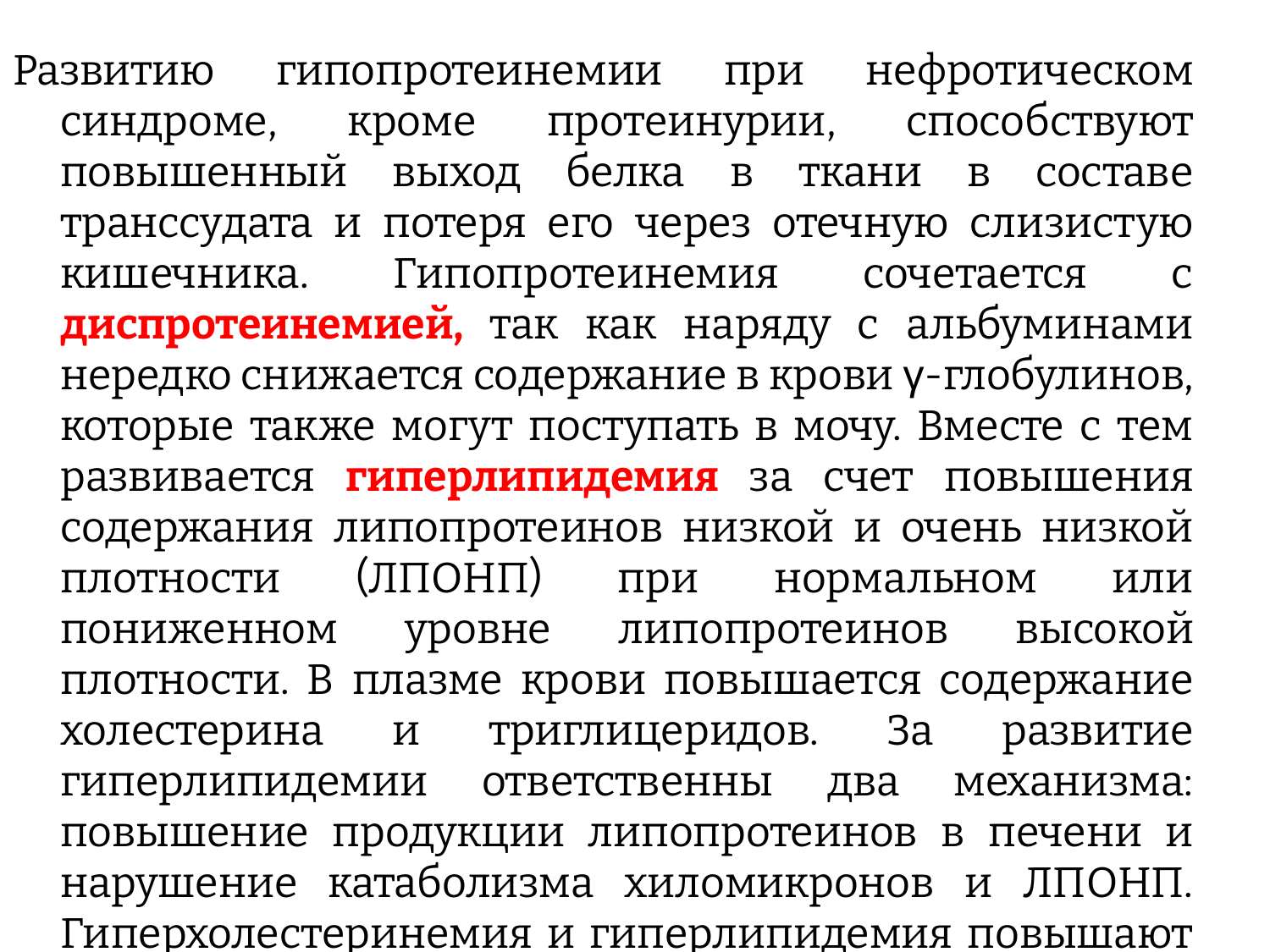

Развитию гипопротеинемии при нефротическом синдроме, кроме протеинурии, способствуют повышенный выход белка в ткани в составе транссудата и потеря его через отечную слизистую кишечника. Гипопротеинемия сочетается с диспротеинемией, так как наряду с альбуминами нередко снижается содержание в крови γ-глобулинов, которые также могут поступать в мочу. Вместе с тем развивается гиперлипидемия за счет повышения содержания липопротеинов низкой и очень низкой плотности (ЛПОНП) при нормальном или пониженном уровне липопротеинов высокой плотности. В плазме крови повышается содержание холестерина и триглицеридов. За развитие гиперлипидемии ответственны два механизма: повышение продукции липопротеинов в печени и нарушение катаболизма хиломикронов и ЛПОНП. Гиперхолестеринемия и гиперлипидемия повышают риск развития у таких пациентов сердечно-сосудистых нарушений
#